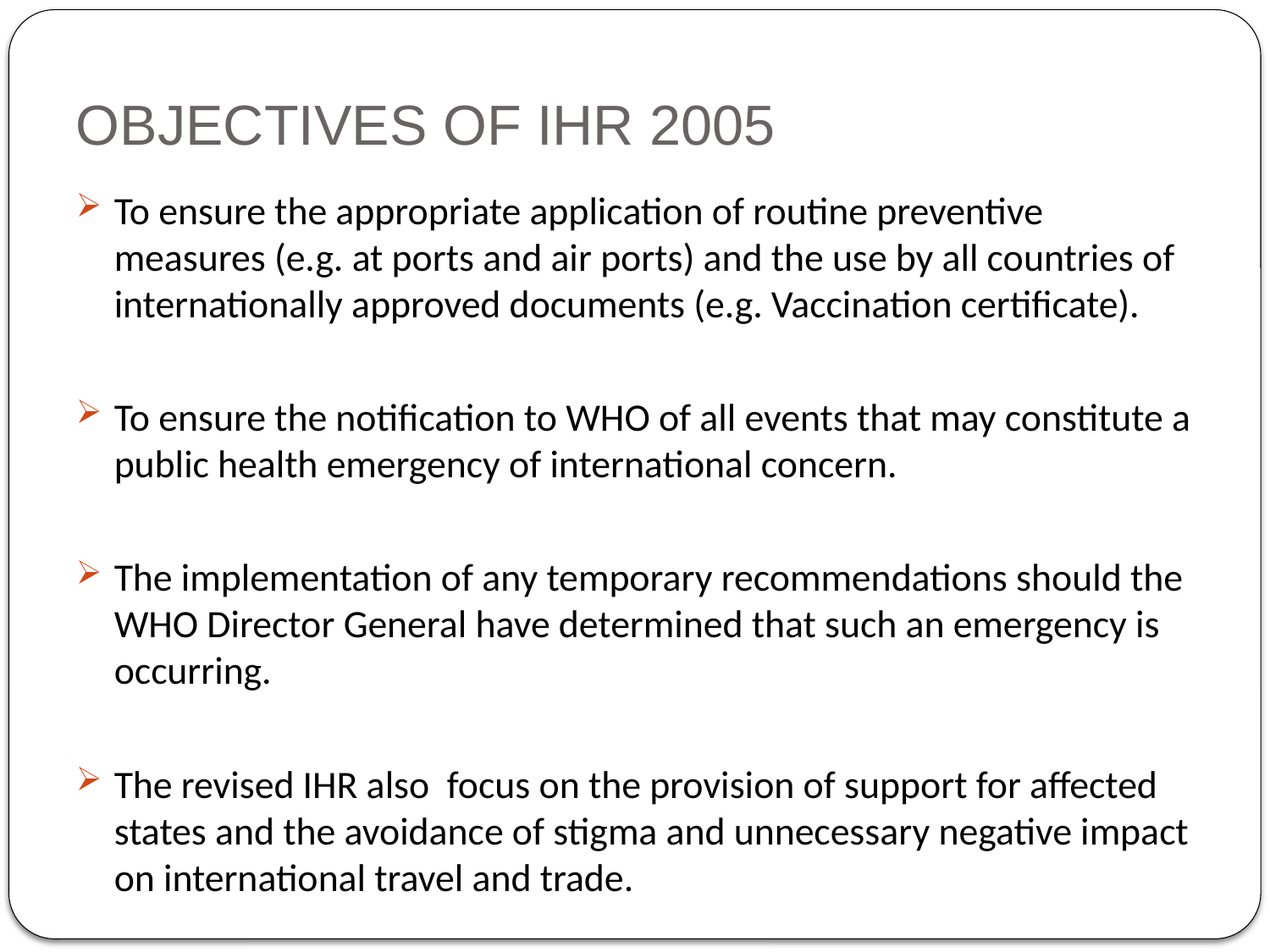

# OBJECTIVES OF IHR 2005
To ensure the appropriate application of routine preventive measures (e.g. at ports and air ports) and the use by all countries of internationally approved documents (e.g. Vaccination certificate).

To ensure the notification to WHO of all events that may constitute a public health emergency of international concern.

The implementation of any temporary recommendations should the WHO Director General have determined that such an emergency is occurring.

The revised IHR also  focus on the provision of support for affected states and the avoidance of stigma and unnecessary negative impact on international travel and trade.